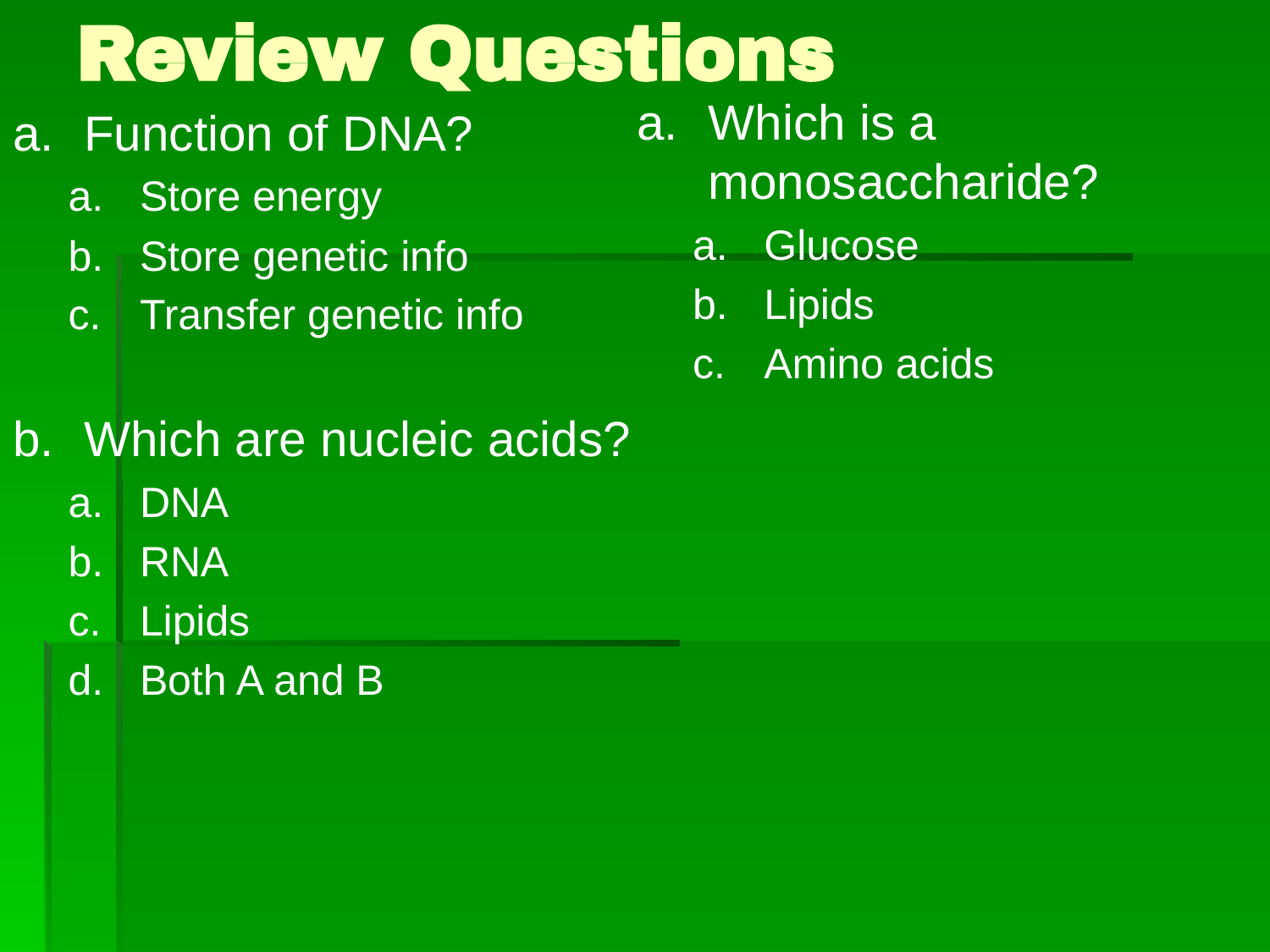

# Review Questions
Which is a monosaccharide?
Glucose
Lipids
Amino acids

Function of DNA?
Store energy
Store genetic info
Transfer genetic info

Which are nucleic acids?
DNA
RNA
Lipids
Both A and B